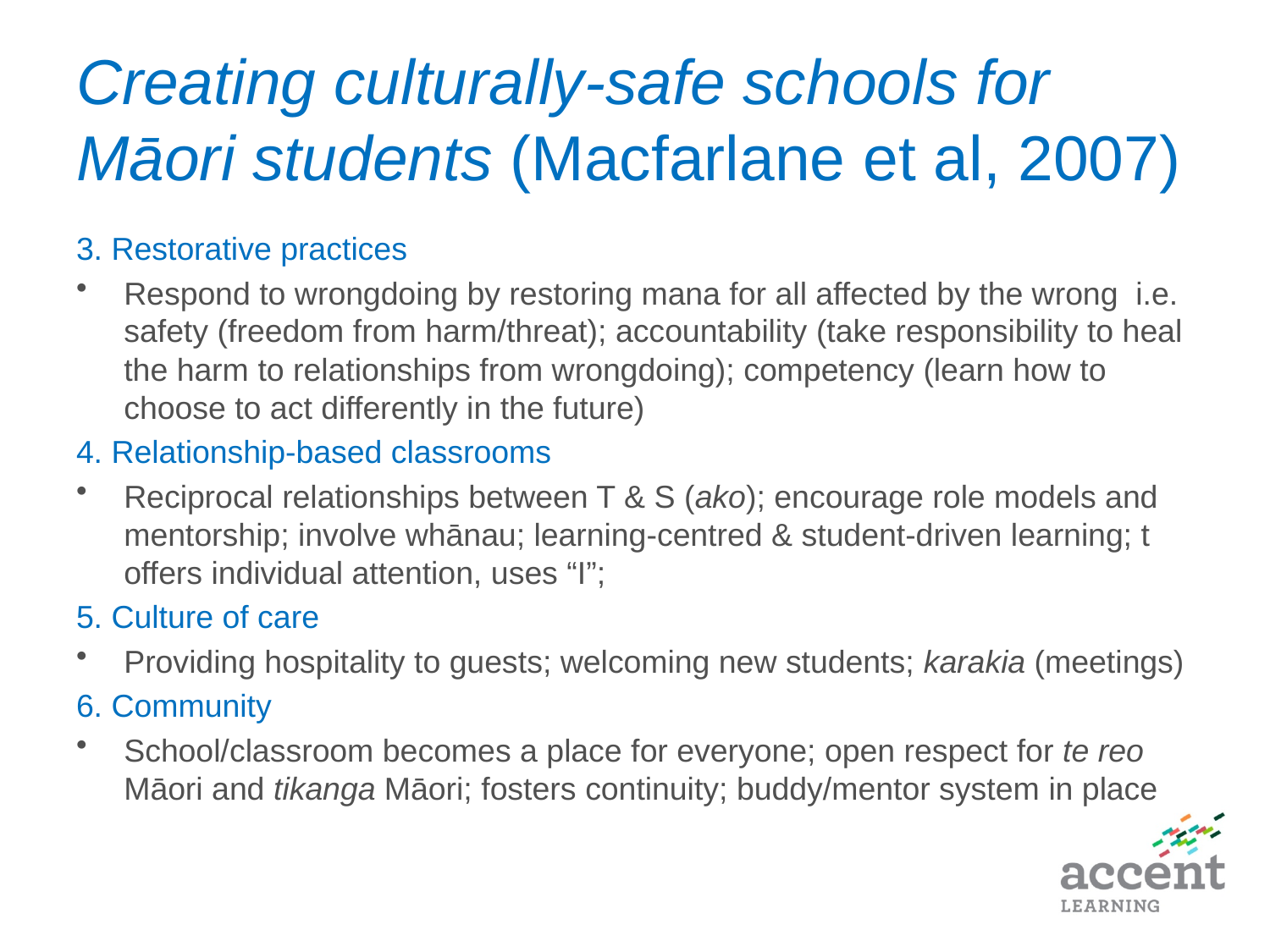

# Creating culturally-safe schools for Māori students (Macfarlane et al, 2007)
3. Restorative practices
Respond to wrongdoing by restoring mana for all affected by the wrong  i.e. safety (freedom from harm/threat); accountability (take responsibility to heal the harm to relationships from wrongdoing); competency (learn how to choose to act differently in the future)
4. Relationship-based classrooms
Reciprocal relationships between T & S (ako); encourage role models and mentorship; involve whānau; learning-centred & student-driven learning; t offers individual attention, uses “I”;
5. Culture of care
Providing hospitality to guests; welcoming new students; karakia (meetings)
6. Community
School/classroom becomes a place for everyone; open respect for te reo Māori and tikanga Māori; fosters continuity; buddy/mentor system in place